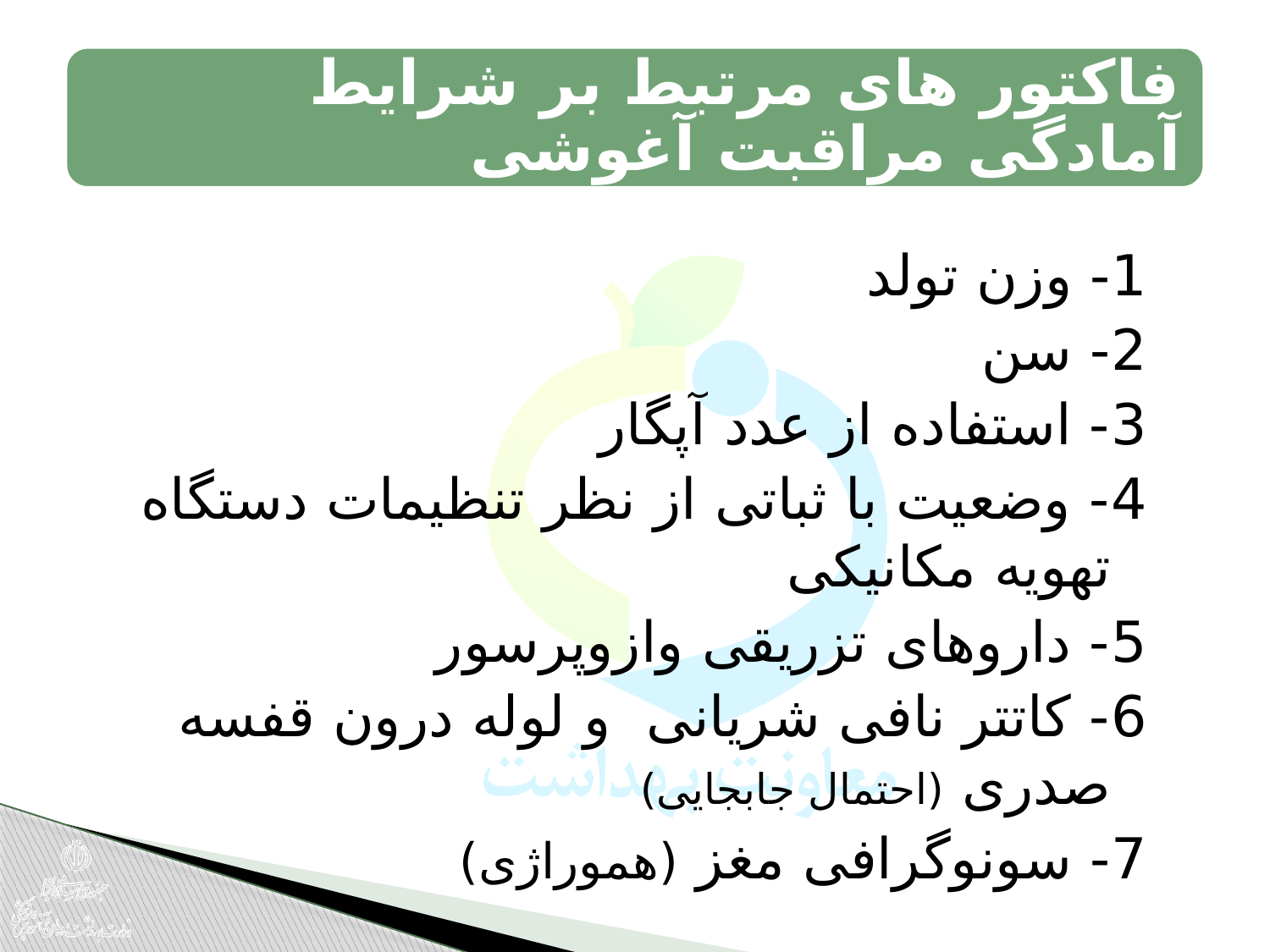

فاکتور های مرتبط بر شرایط آمادگی مراقبت آغوشی
1- وزن تولد
2- سن
3- استفاده از عدد آپگار
4- وضعیت با ثباتی از نظر تنظیمات دستگاه تهویه مکانیکی
5- داروهای تزریقی وازوپرسور
6- کاتتر نافی شریانی  و لوله درون قفسه صدری (احتمال جابجایی)
7- سونوگرافی مغز (هموراژی)